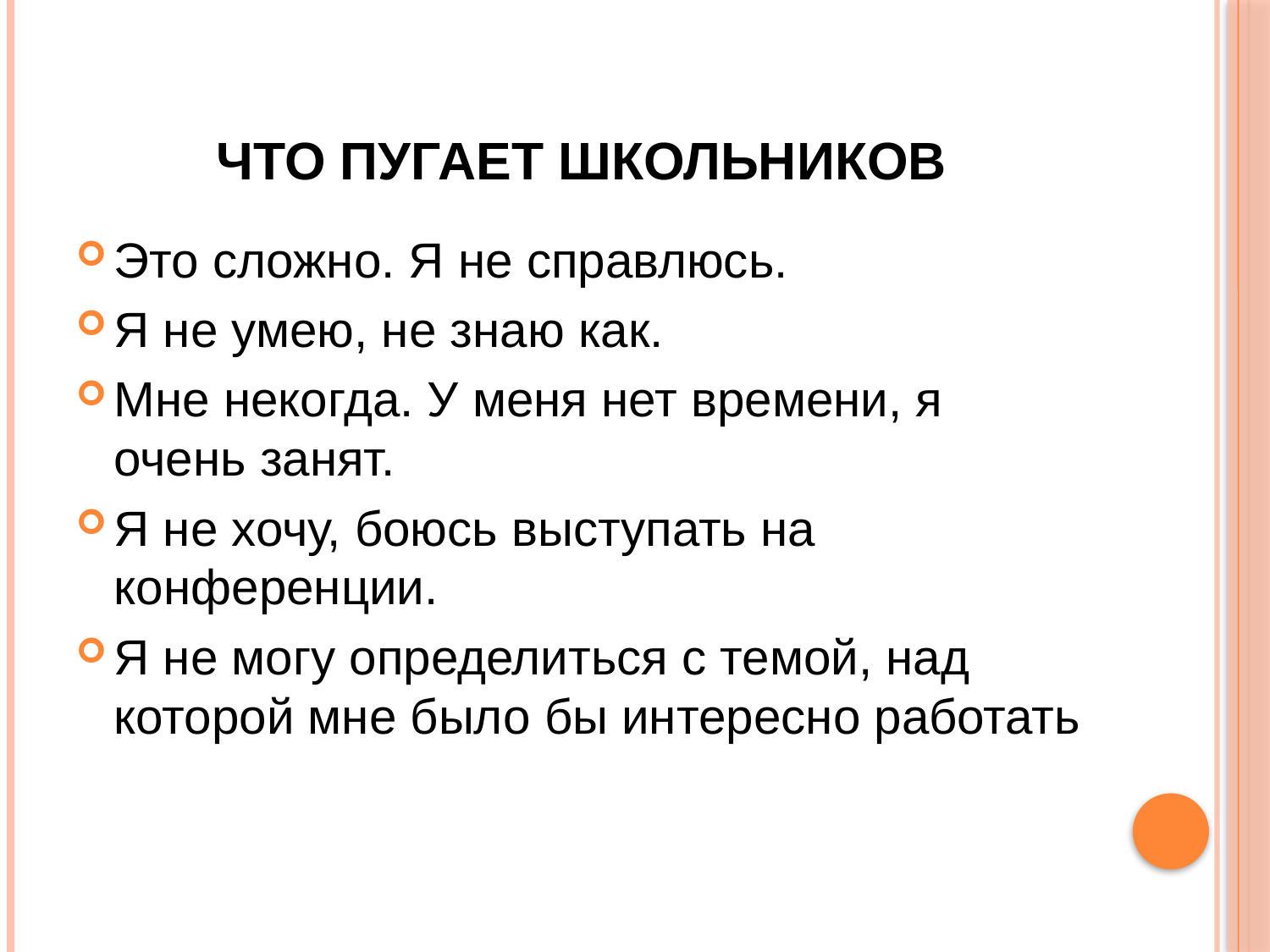

# Что пугает школьников
Это сложно. Я не справлюсь.
Я не умею, не знаю как.
Мне некогда. У меня нет времени, я очень занят.
Я не хочу, боюсь выступать на конференции.
Я не могу определиться с темой, над которой мне было бы интересно работать